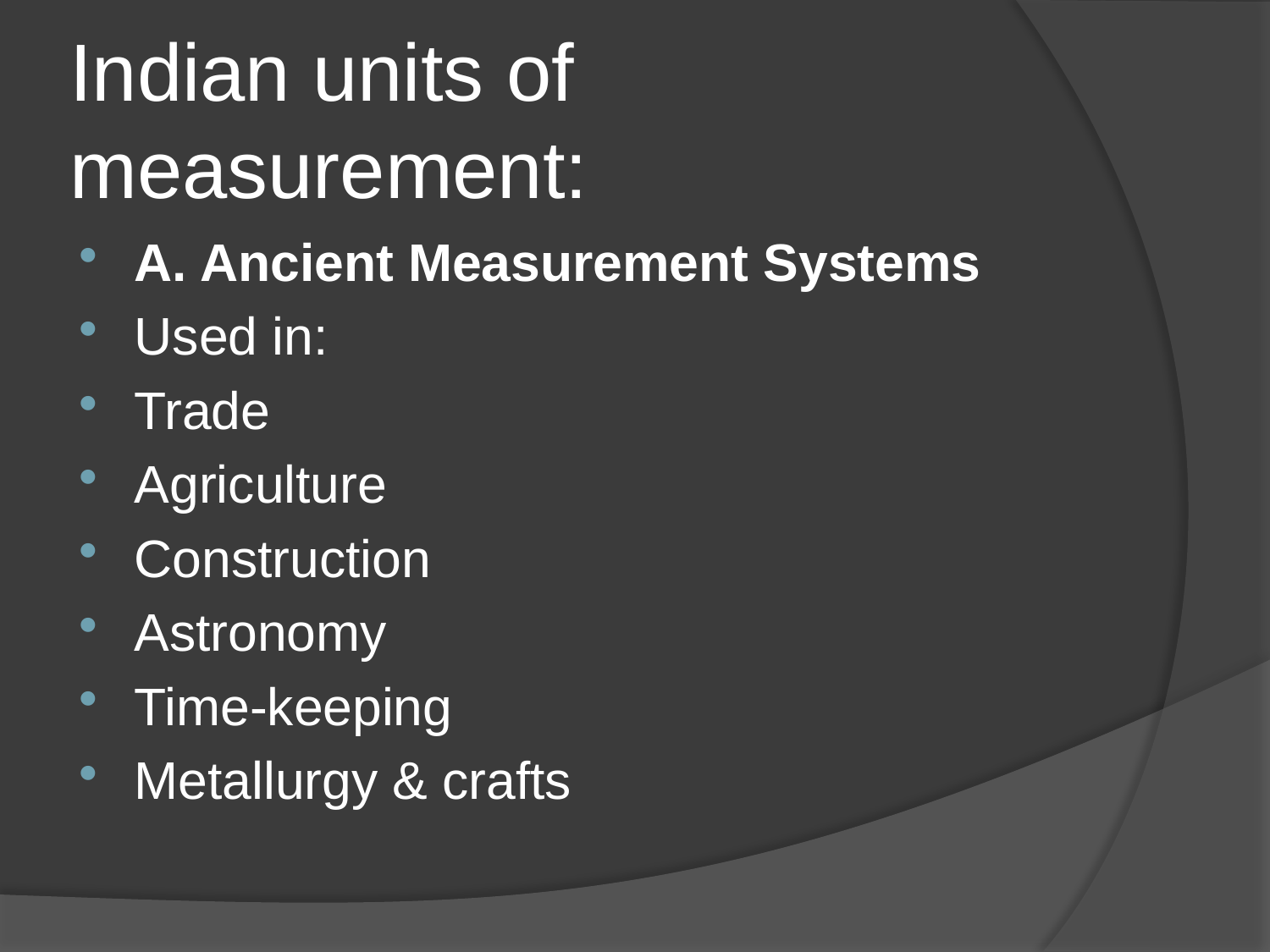

# Indian units of measurement:
A. Ancient Measurement Systems
Used in:
Trade
Agriculture
Construction
Astronomy
Time-keeping
Metallurgy & crafts